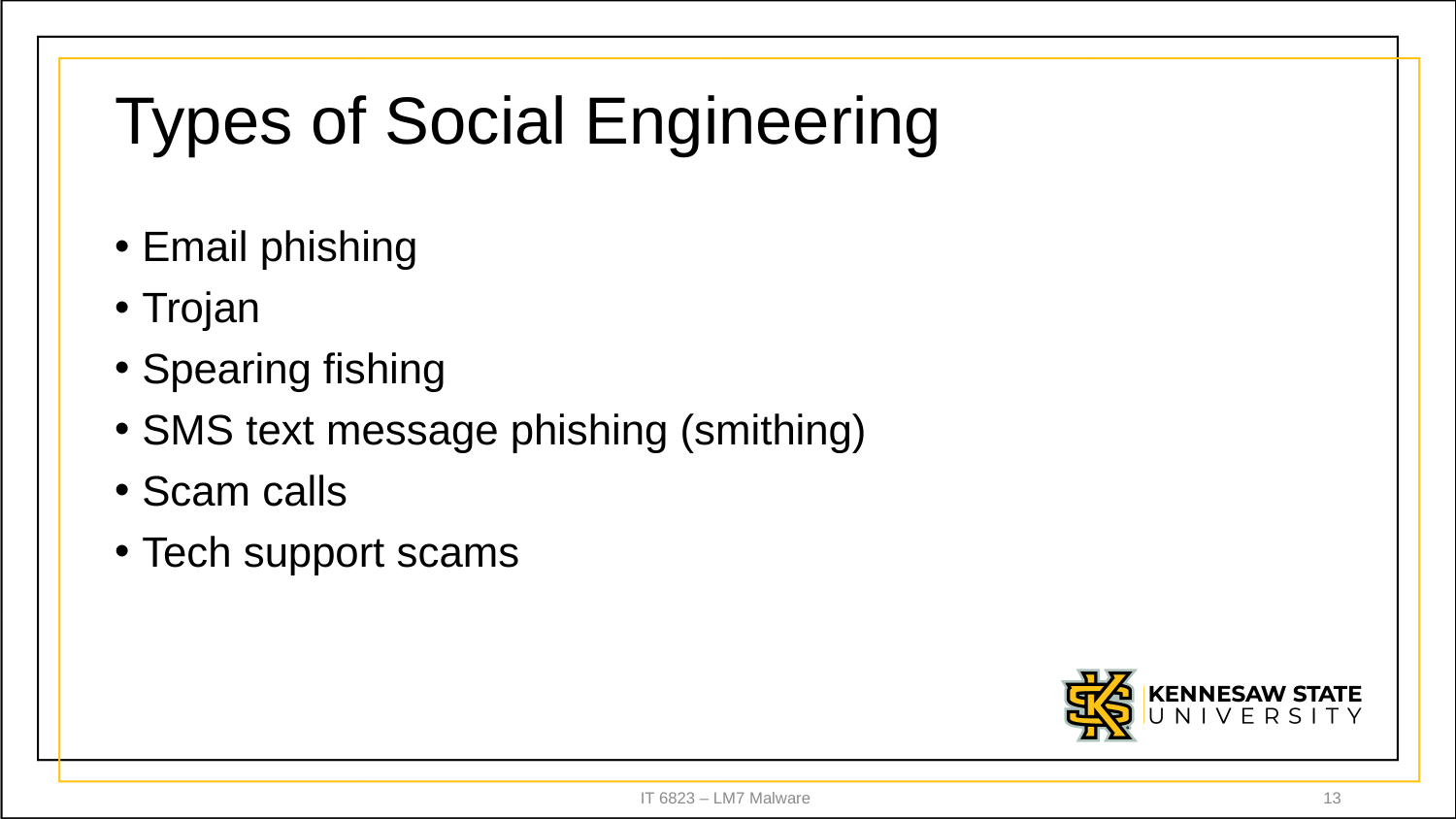

# Types of Social Engineering
Email phishing
Trojan
Spearing fishing
SMS text message phishing (smithing)
Scam calls
Tech support scams

IT 6823 – LM7 Malware
13